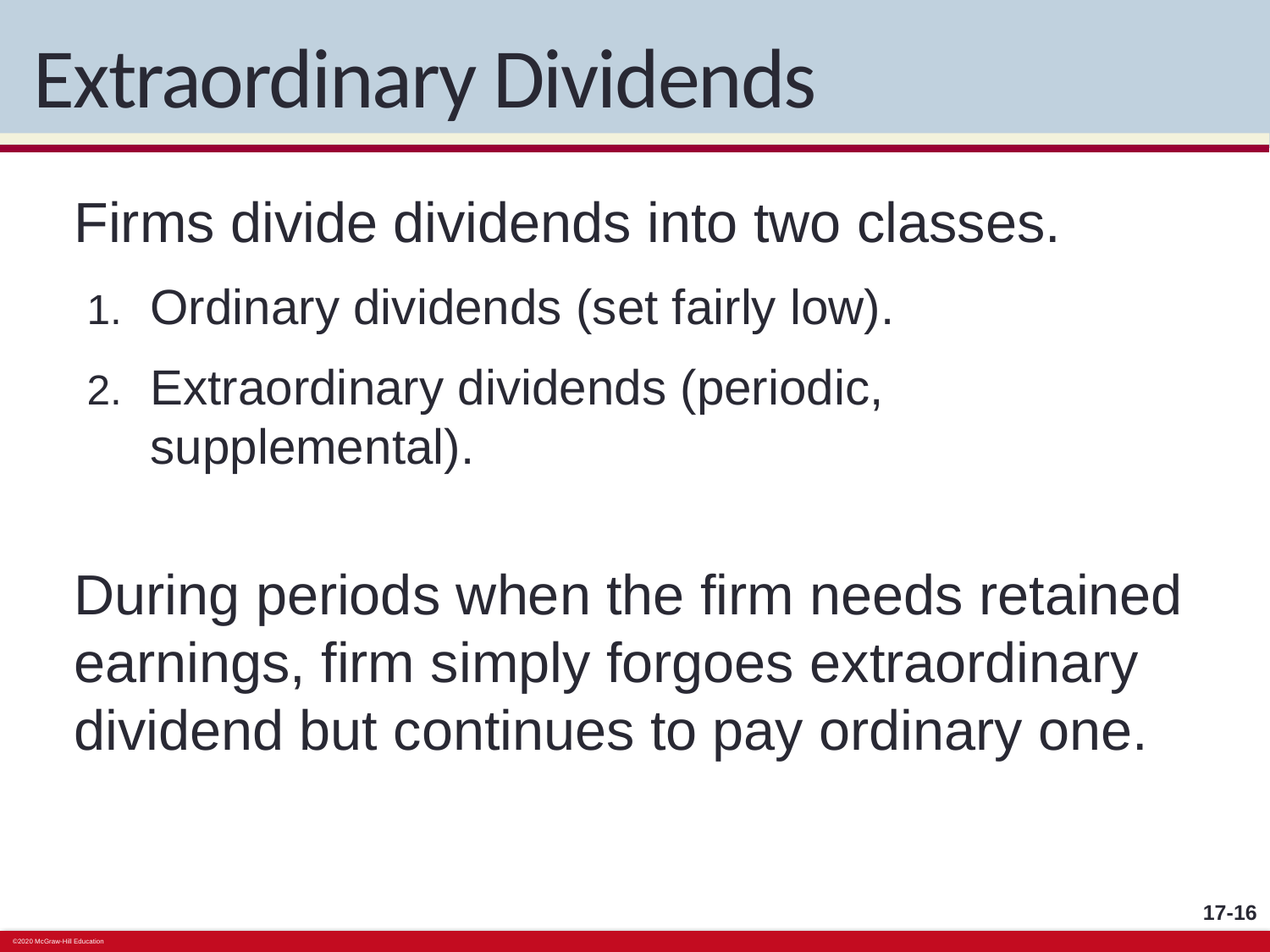

# Extraordinary Dividends
Firms divide dividends into two classes.
Ordinary dividends (set fairly low).
Extraordinary dividends (periodic, supplemental).
During periods when the firm needs retained earnings, firm simply forgoes extraordinary dividend but continues to pay ordinary one.